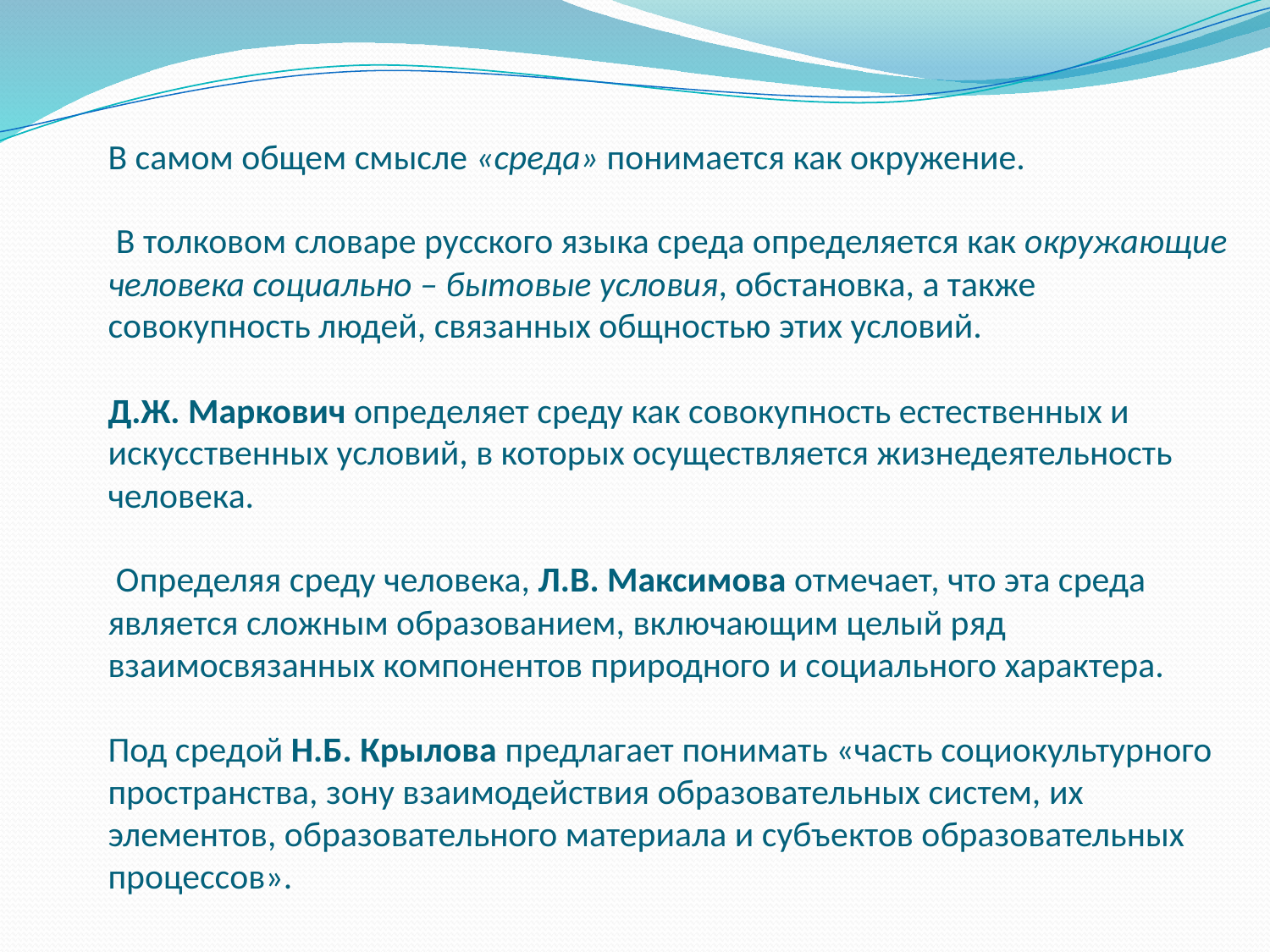

# В самом общем смысле «среда» понимается как окружение. В толковом словаре русского языка среда определяется как окружающие человека социально – бытовые условия, обстановка, а также совокупность людей, связанных общностью этих условий. Д.Ж. Маркович определяет среду как совокупность естественных и искусственных условий, в которых осуществляется жизнедеятельность человека. Определяя среду человека, Л.В. Максимова отмечает, что эта среда является сложным образованием, включающим целый ряд взаимосвязанных компонентов природного и социального характера. Под средой Н.Б. Крылова предлагает понимать «часть социокультурного пространства, зону взаимодействия образовательных систем, их элементов, образовательного материала и субъектов образовательных процессов».